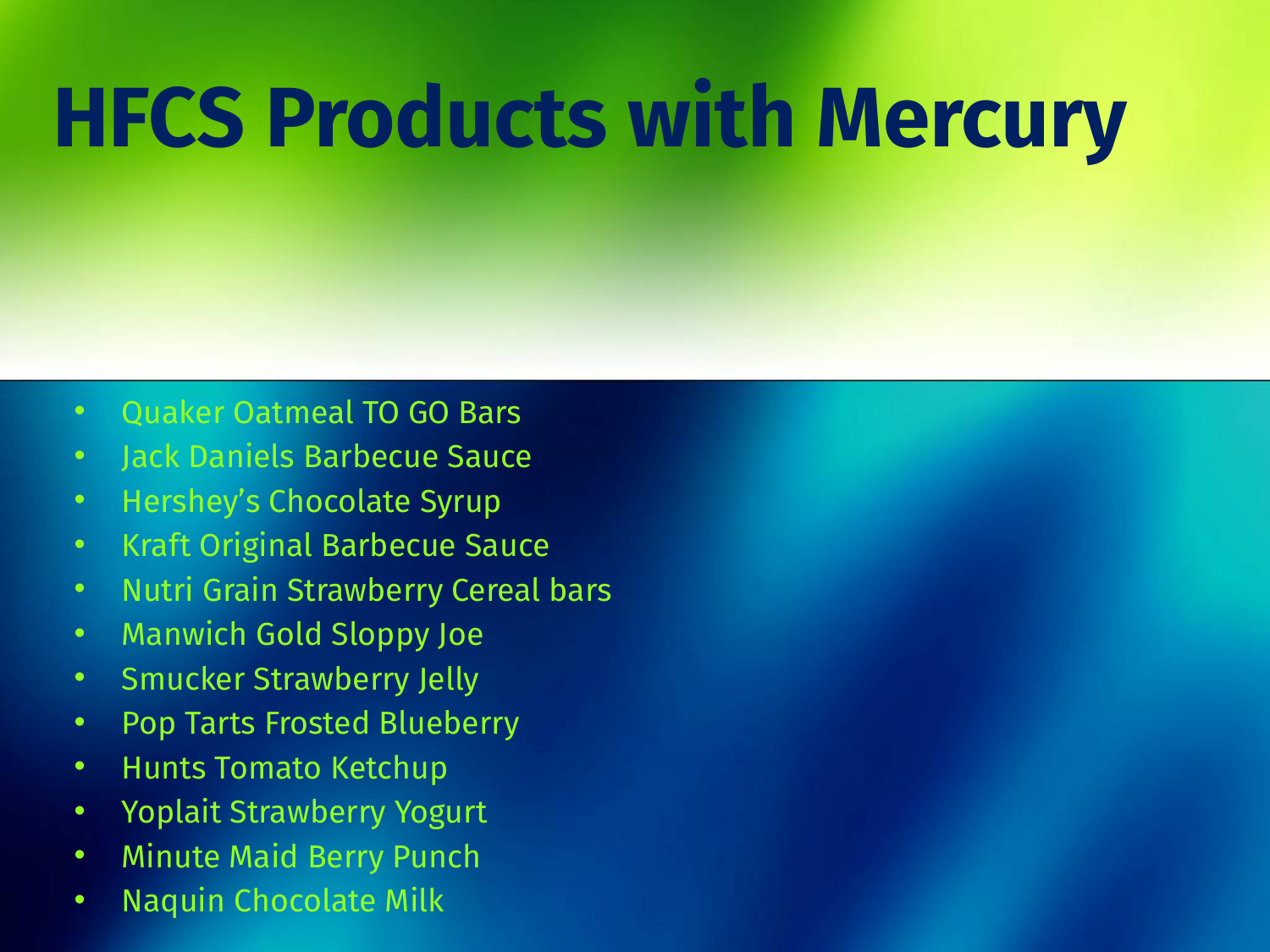

# HFCS Products with Mercury
Quaker Oatmeal TO GO Bars
Jack Daniels Barbecue Sauce
Hershey’s Chocolate Syrup
Kraft Original Barbecue Sauce
Nutri Grain Strawberry Cereal bars
Manwich Gold Sloppy Joe
Smucker Strawberry Jelly
Pop Tarts Frosted Blueberry
Hunts Tomato Ketchup
Yoplait Strawberry Yogurt
Minute Maid Berry Punch
Naquin Chocolate Milk